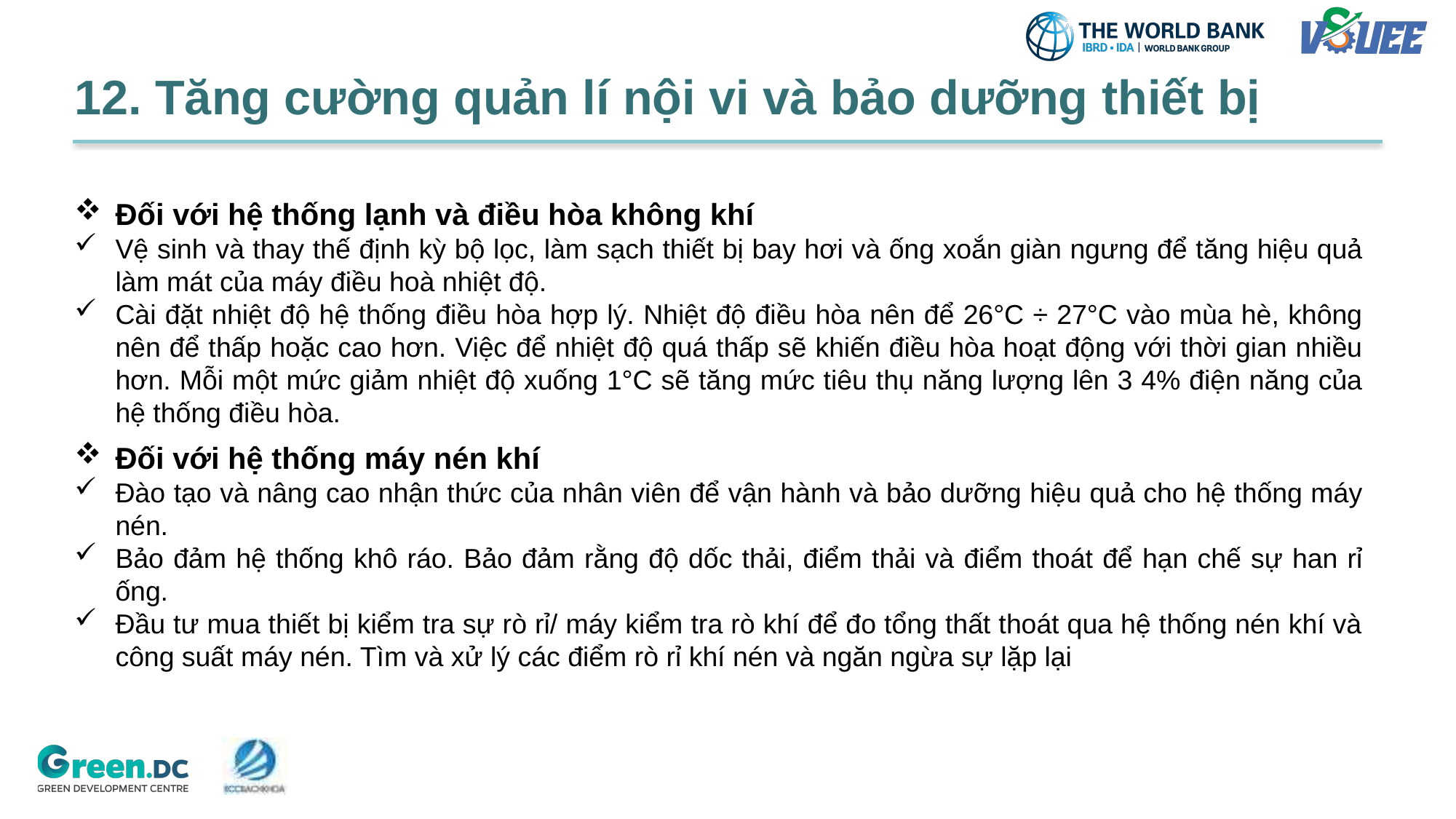

# 12. Tăng cường quản lí nội vi và bảo dưỡng thiết bị
Đối với hệ thống lạnh và điều hòa không khí
Vệ sinh và thay thế định kỳ bộ lọc, làm sạch thiết bị bay hơi và ống xoắn giàn ngưng để tăng hiệu quả làm mát của máy điều hoà nhiệt độ.
Cài đặt nhiệt độ hệ thống điều hòa hợp lý. Nhiệt độ điều hòa nên để 26°C ÷ 27°C vào mùa hè, không nên để thấp hoặc cao hơn. Việc để nhiệt độ quá thấp sẽ khiến điều hòa hoạt động với thời gian nhiều hơn. Mỗi một mức giảm nhiệt độ xuống 1°C sẽ tăng mức tiêu thụ năng lượng lên 3 4% điện năng của hệ thống điều hòa.
Đối với hệ thống máy nén khí
Đào tạo và nâng cao nhận thức của nhân viên để vận hành và bảo dưỡng hiệu quả cho hệ thống máy nén.
Bảo đảm hệ thống khô ráo. Bảo đảm rằng độ dốc thải, điểm thải và điểm thoát để hạn chế sự han rỉ ống.
Đầu tư mua thiết bị kiểm tra sự rò rỉ/ máy kiểm tra rò khí để đo tổng thất thoát qua hệ thống nén khí và công suất máy nén. Tìm và xử lý các điểm rò rỉ khí nén và ngăn ngừa sự lặp lại